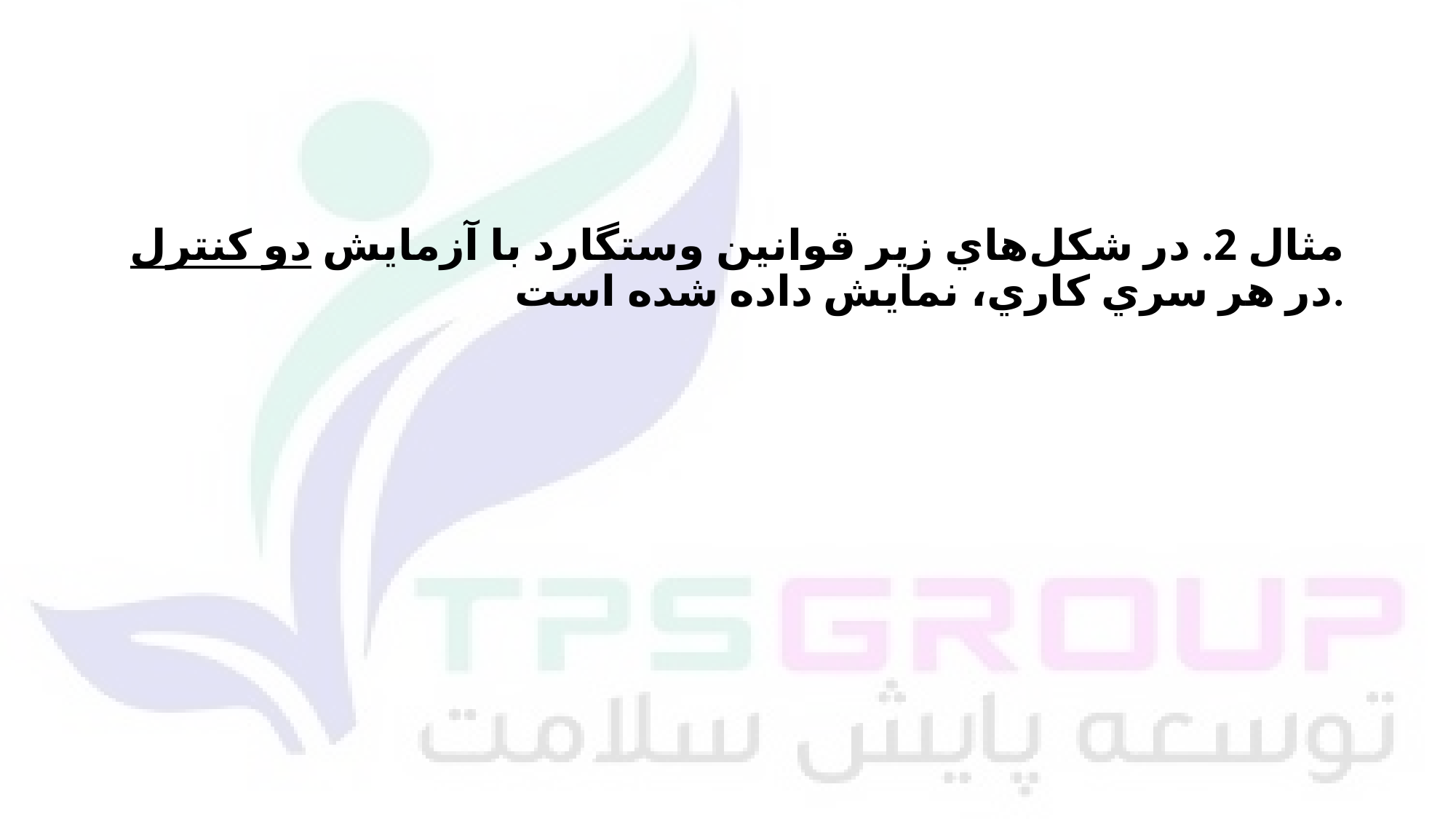

#
مثال 2. در شكل‌هاي زير قوانين وستگارد با آزمايش دو كنترل در هر سري كاري، نمايش داده شده است.